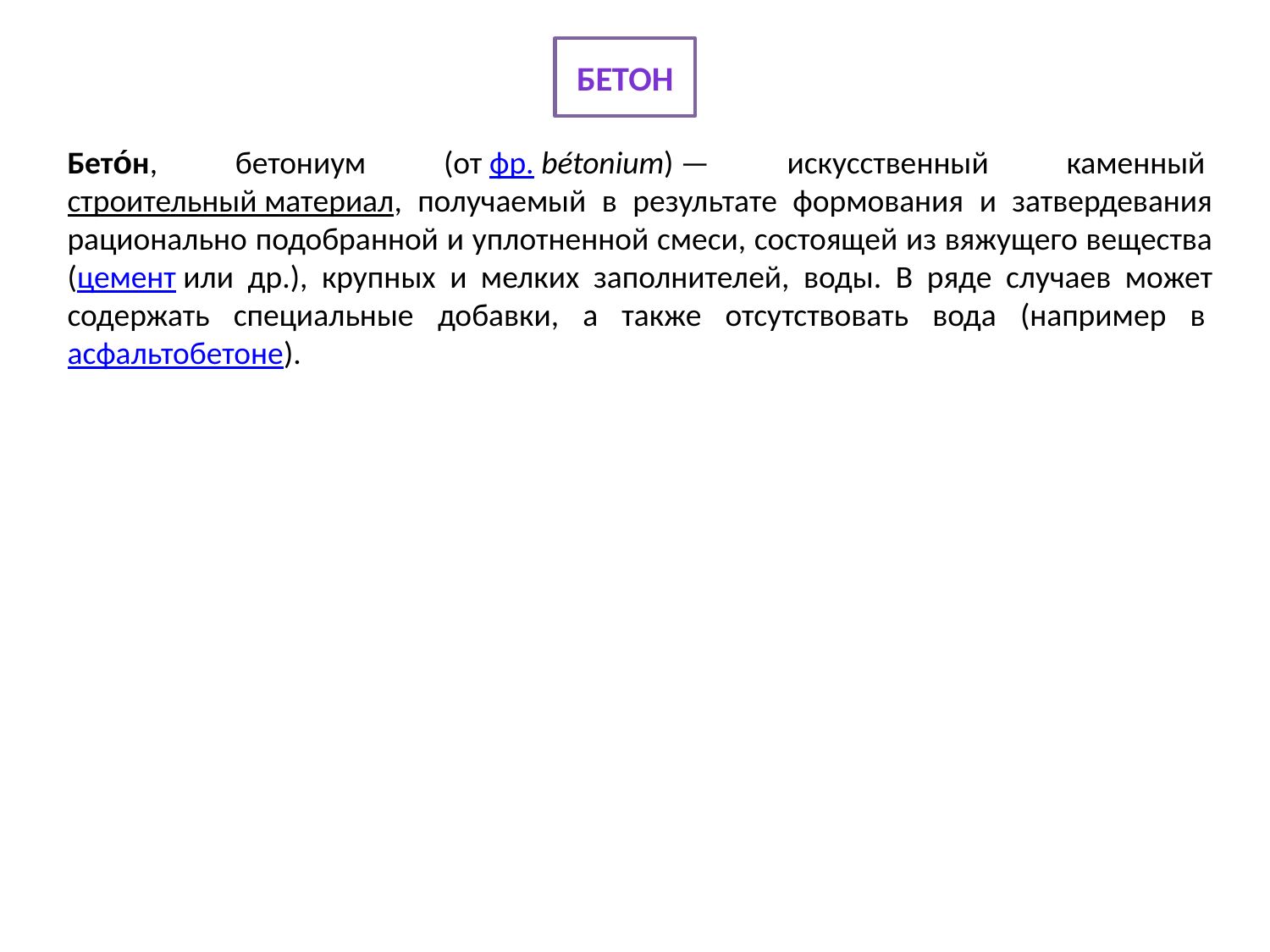

# Бетон
Бето́н, бетониум (от фр. bétonium) — искусственный каменный строительный материал, получаемый в результате формования и затвердевания рационально подобранной и уплотненной смеси, состоящей из вяжущего вещества (цемент или др.), крупных и мелких заполнителей, воды. В ряде случаев может содержать специальные добавки, а также отсутствовать вода (например в асфальтобетоне).